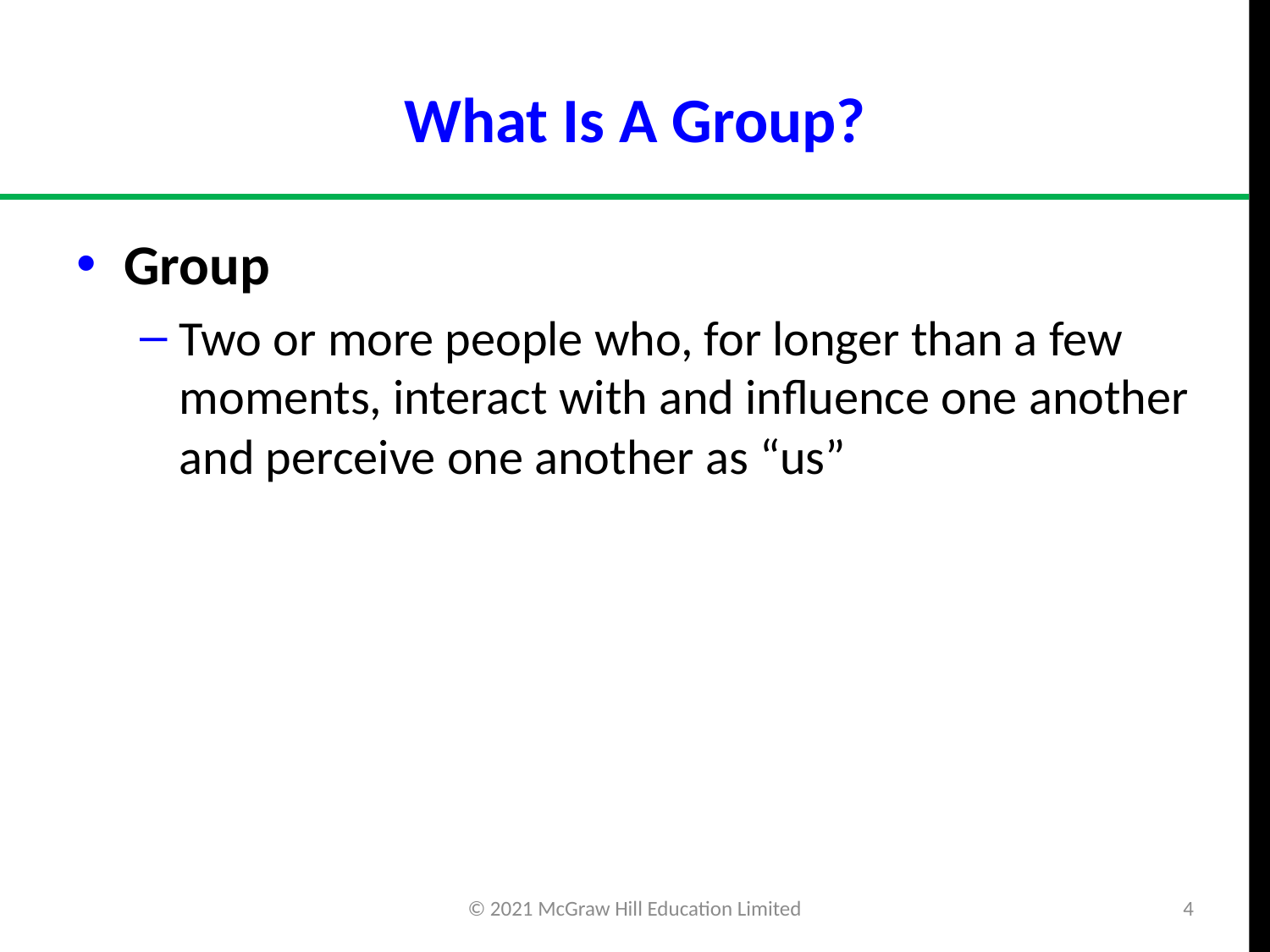

# What Is A Group?
Group
Two or more people who, for longer than a few moments, interact with and influence one another and perceive one another as “us”
© 2021 McGraw Hill Education Limited
4